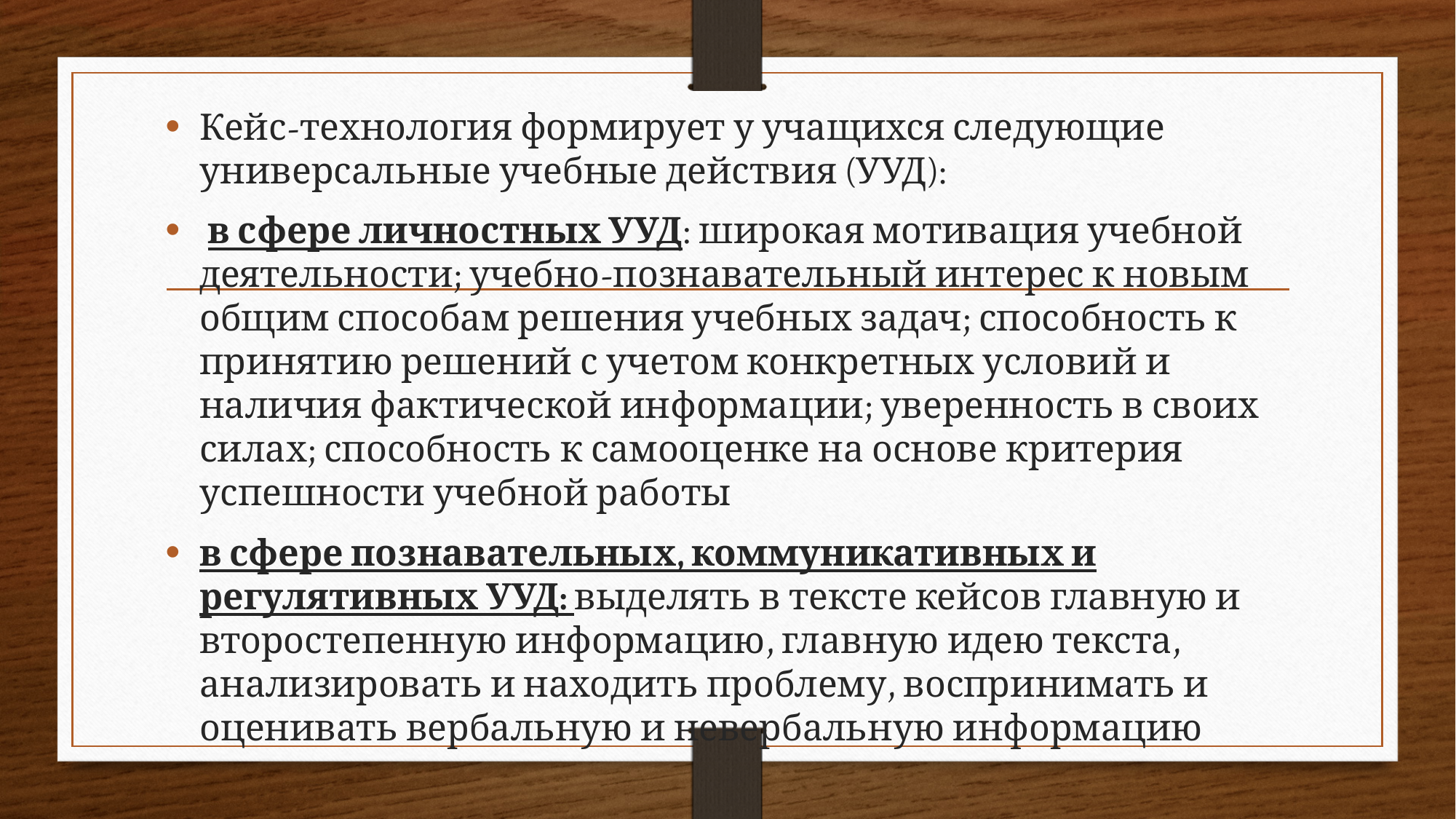

Кейс-технология формирует у учащихся следующие универсальные учебные действия (УУД):
 в сфере личностных УУД: широкая мотивация учебной деятельности; учебно-познавательный интерес к новым общим способам решения учебных задач; способность к принятию решений с учетом конкретных условий и наличия фактической информации; уверенность в своих силах; способность к самооценке на основе критерия успешности учебной работы
в сфере познавательных, коммуникативных и регулятивных УУД: выделять в тексте кейсов главную и второстепенную информацию, главную идею текста, анализировать и находить проблему, воспринимать и оценивать вербальную и невербальную информацию
#